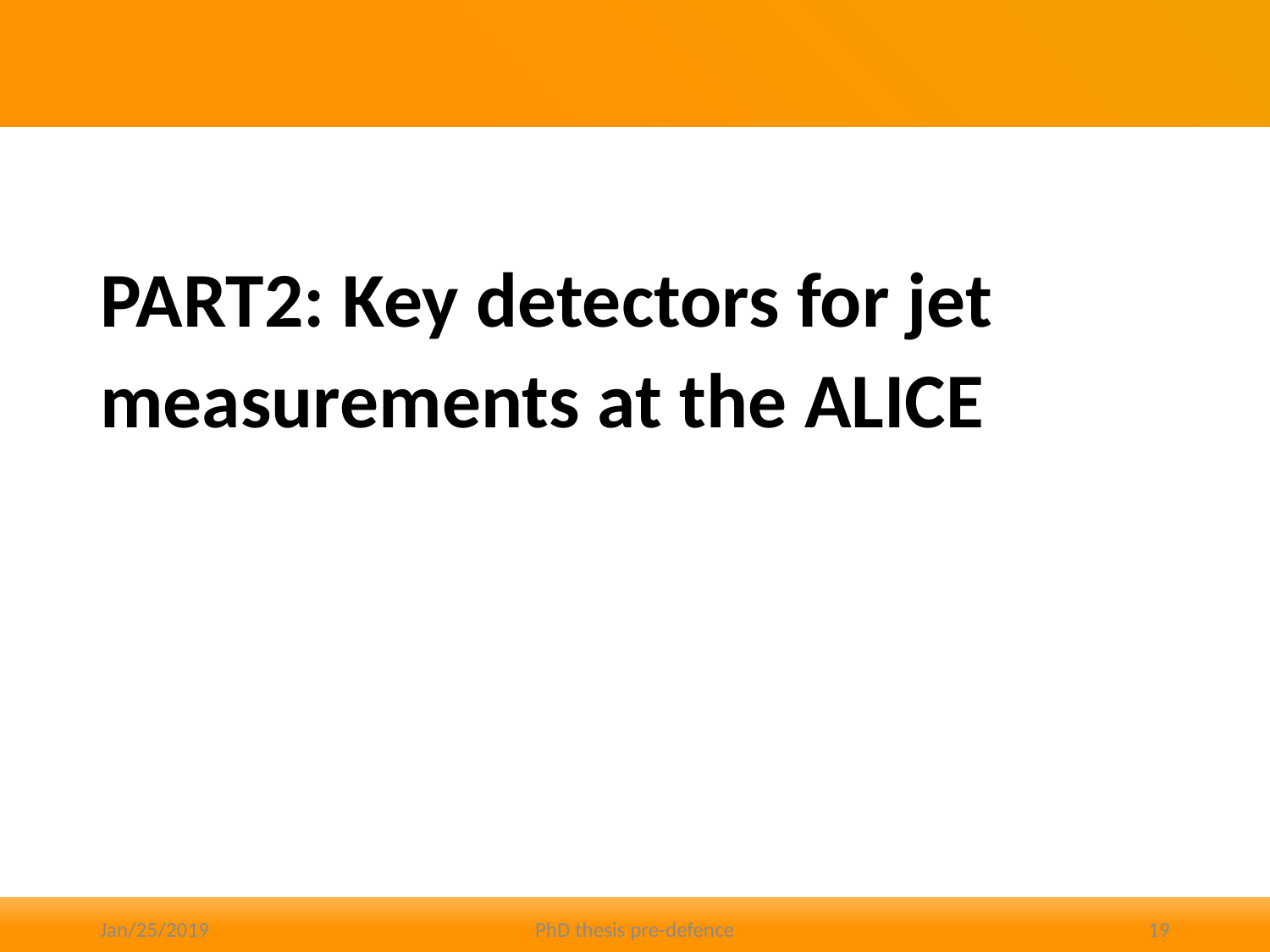

#
PART2: Key detectors for jet
measurements at the ALICE

Jan/25/2019
PhD thesis pre-defence
19